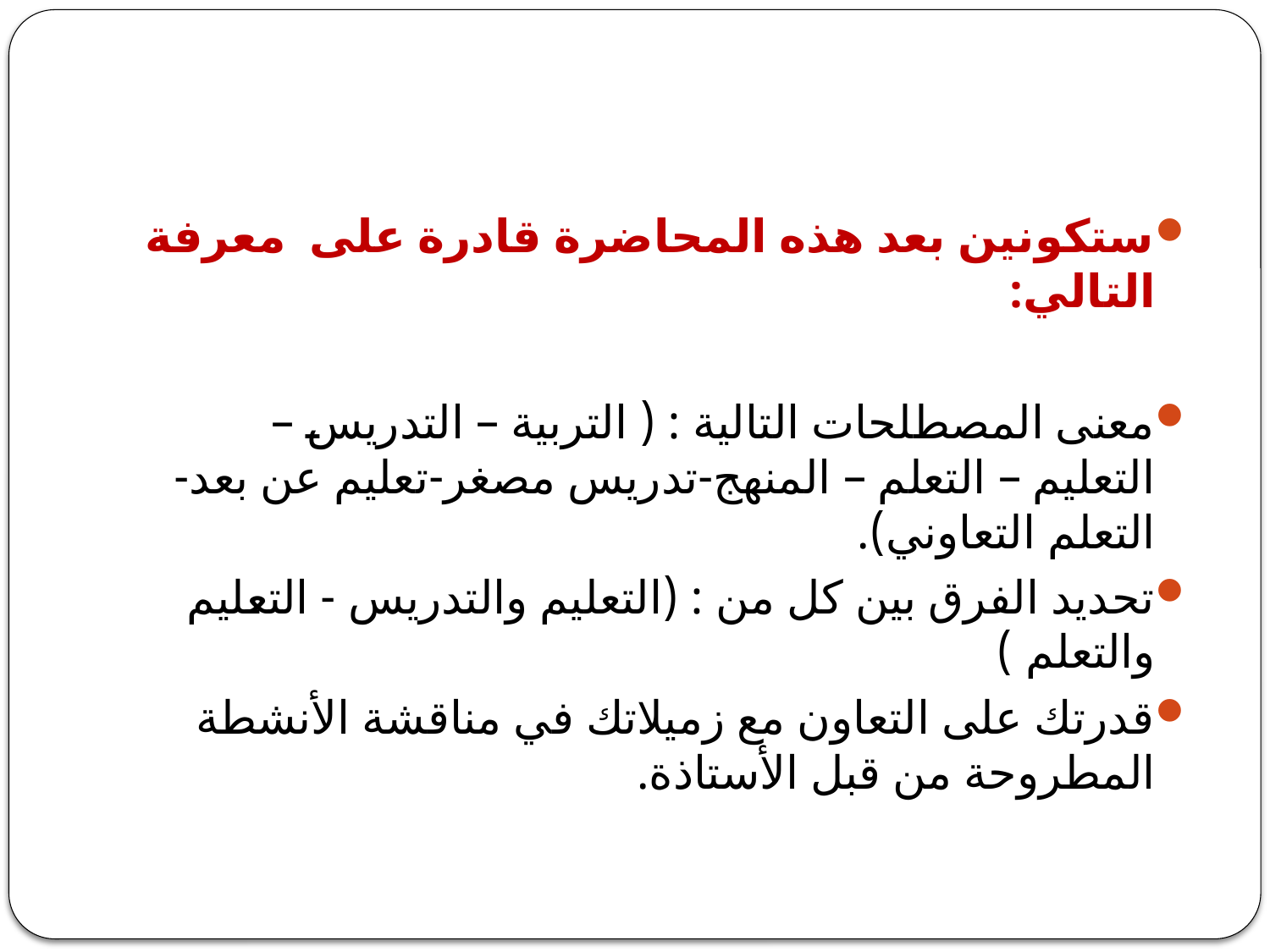

#
ستكونين بعد هذه المحاضرة قادرة على  معرفة التالي:

معنى المصطلحات التالية : ( التربية – التدريس – التعليم – التعلم – المنهج-تدريس مصغر-تعليم عن بعد-التعلم التعاوني).
تحديد الفرق بين كل من : (التعليم والتدريس - التعليم والتعلم )
قدرتك على التعاون مع زميلاتك في مناقشة الأنشطة المطروحة من قبل الأستاذة.